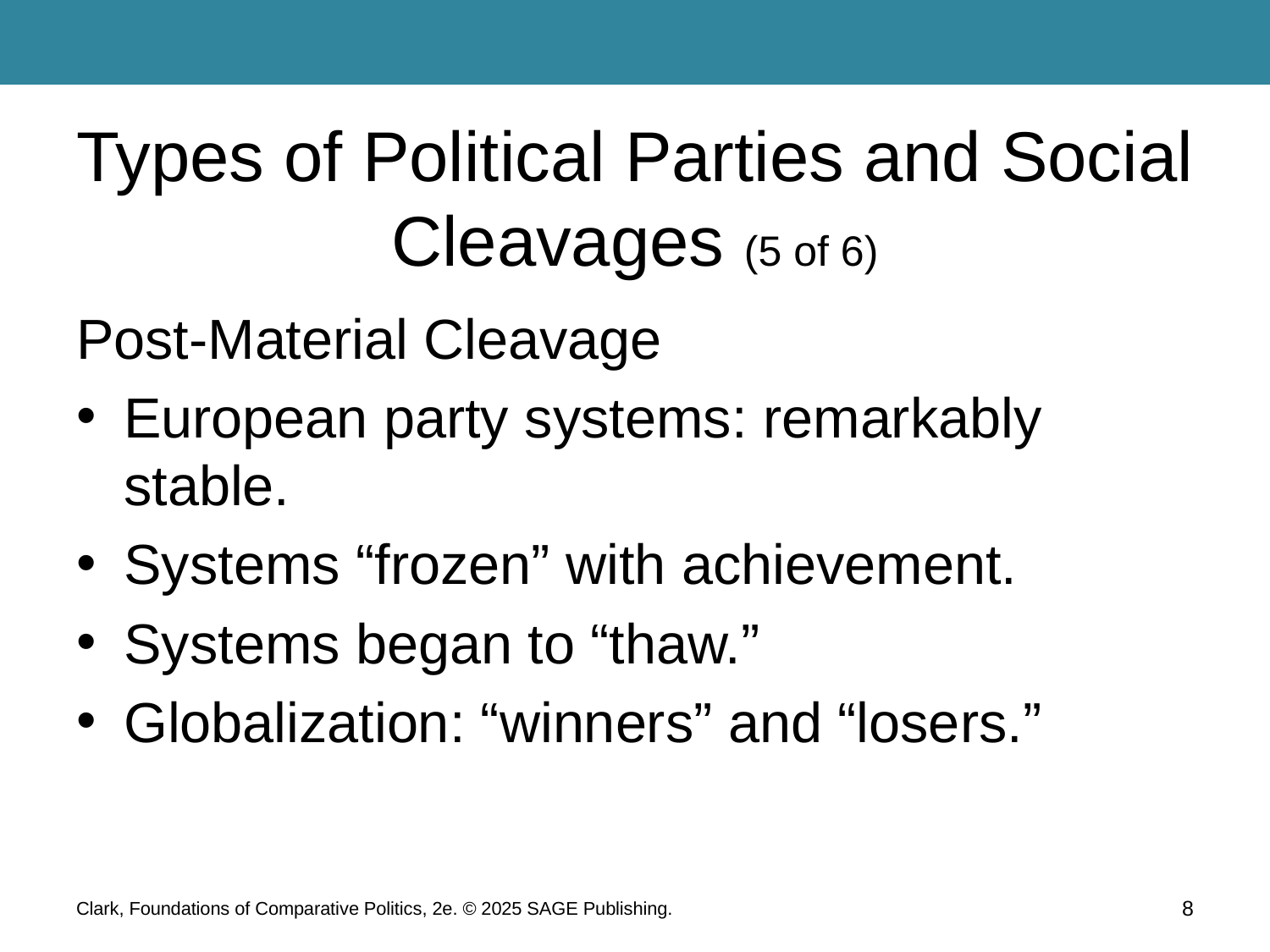

# Types of Political Parties and Social Cleavages (5 of 6)
Post-Material Cleavage
European party systems: remarkably stable.
Systems “frozen” with achievement.
Systems began to “thaw.”
Globalization: “winners” and “losers.”
Clark, Foundations of Comparative Politics, 2e. © 2025 SAGE Publishing.
8